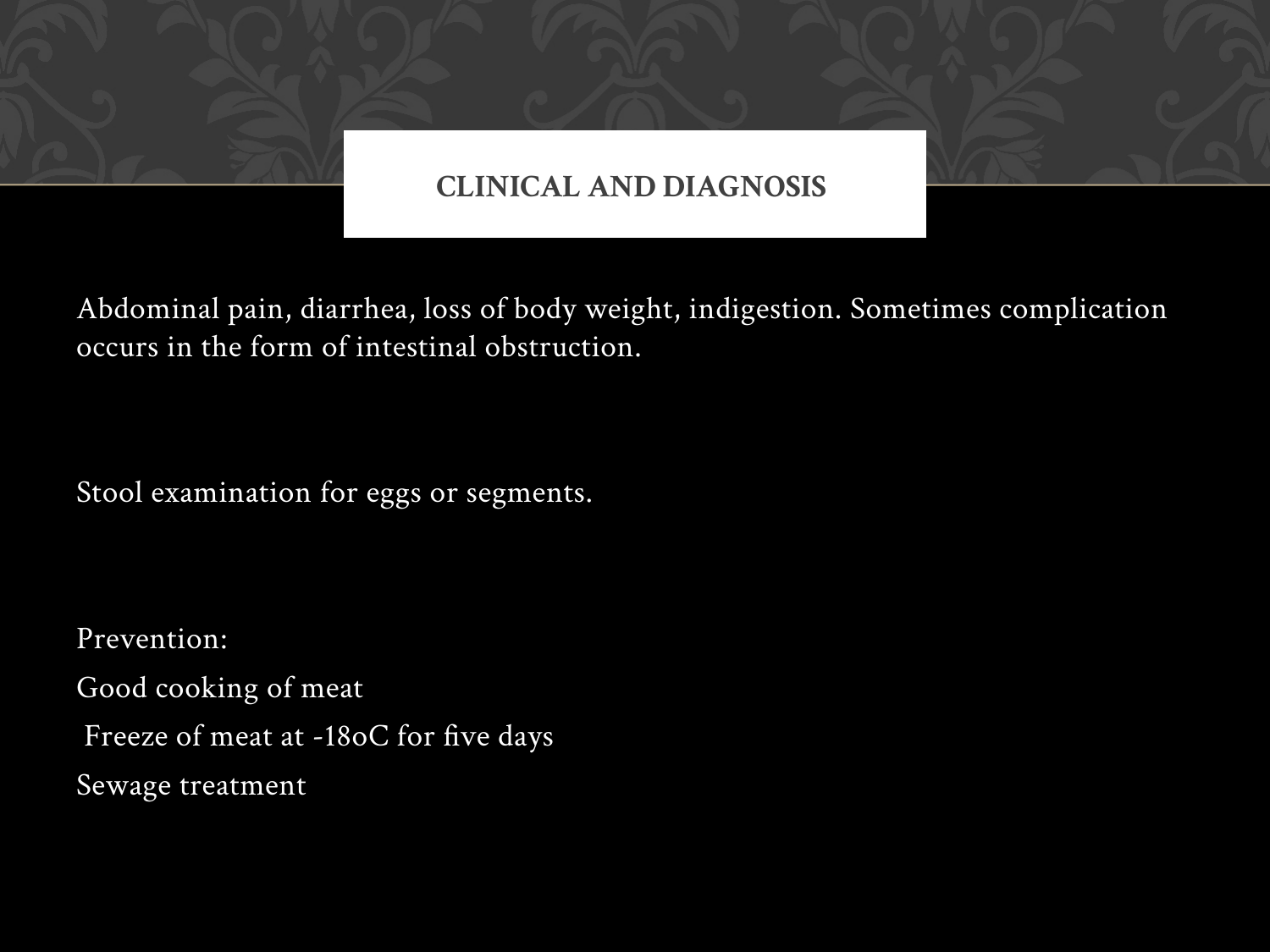

# Clinical and Diagnosis
Abdominal pain, diarrhea, loss of body weight, indigestion. Sometimes complication occurs in the form of intestinal obstruction.

Stool examination for eggs or segments.

Prevention:
Good cooking of meat
 Freeze of meat at -18oC for five days
Sewage treatment